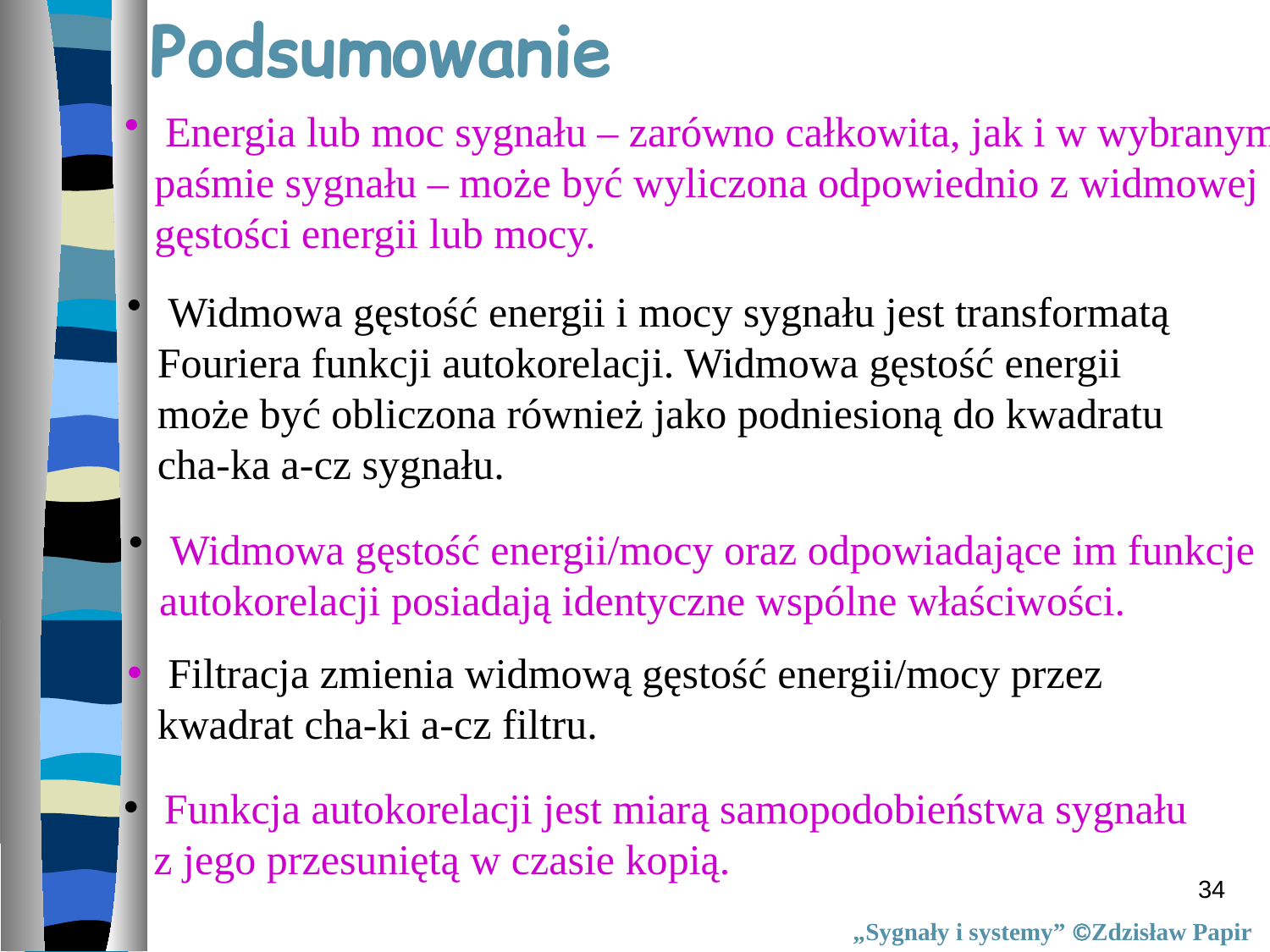

Podsumowanie
 Energia lub moc sygnału – zarówno całkowita, jak i w wybranym
paśmie sygnału – może być wyliczona odpowiednio z widmowej
gęstości energii lub mocy.
 Widmowa gęstość energii i mocy sygnału jest transformatą
Fouriera funkcji autokorelacji. Widmowa gęstość energii może być obliczona również jako podniesioną do kwadratu
cha-ka a-cz sygnału.
 Widmowa gęstość energii/mocy oraz odpowiadające im funkcje
autokorelacji posiadają identyczne wspólne właściwości.
 Filtracja zmienia widmową gęstość energii/mocy przez kwadrat cha-ki a-cz filtru.
 Funkcja autokorelacji jest miarą samopodobieństwa sygnału
z jego przesuniętą w czasie kopią.
34
„Sygnały i systemy” ©Zdzisław Papir